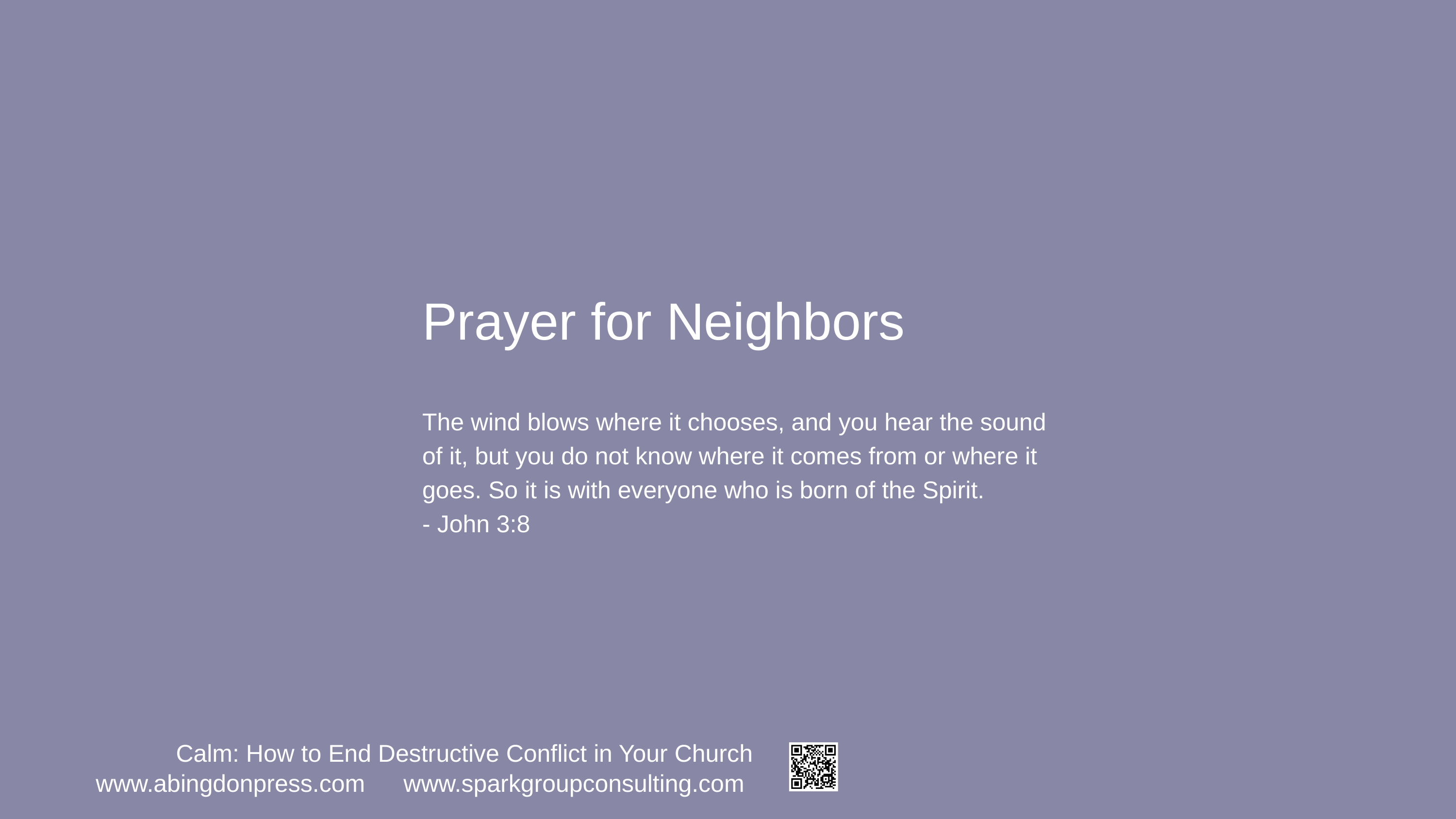

Prayer for Neighbors
The wind blows where it chooses, and you hear the sound
of it, but you do not know where it comes from or where it
goes. So it is with everyone who is born of the Spirit.
- John 3:8
Calm: How to End Destructive Conflict in Your Church

www.abingdonpress.com
www.sparkgroupconsulting.com